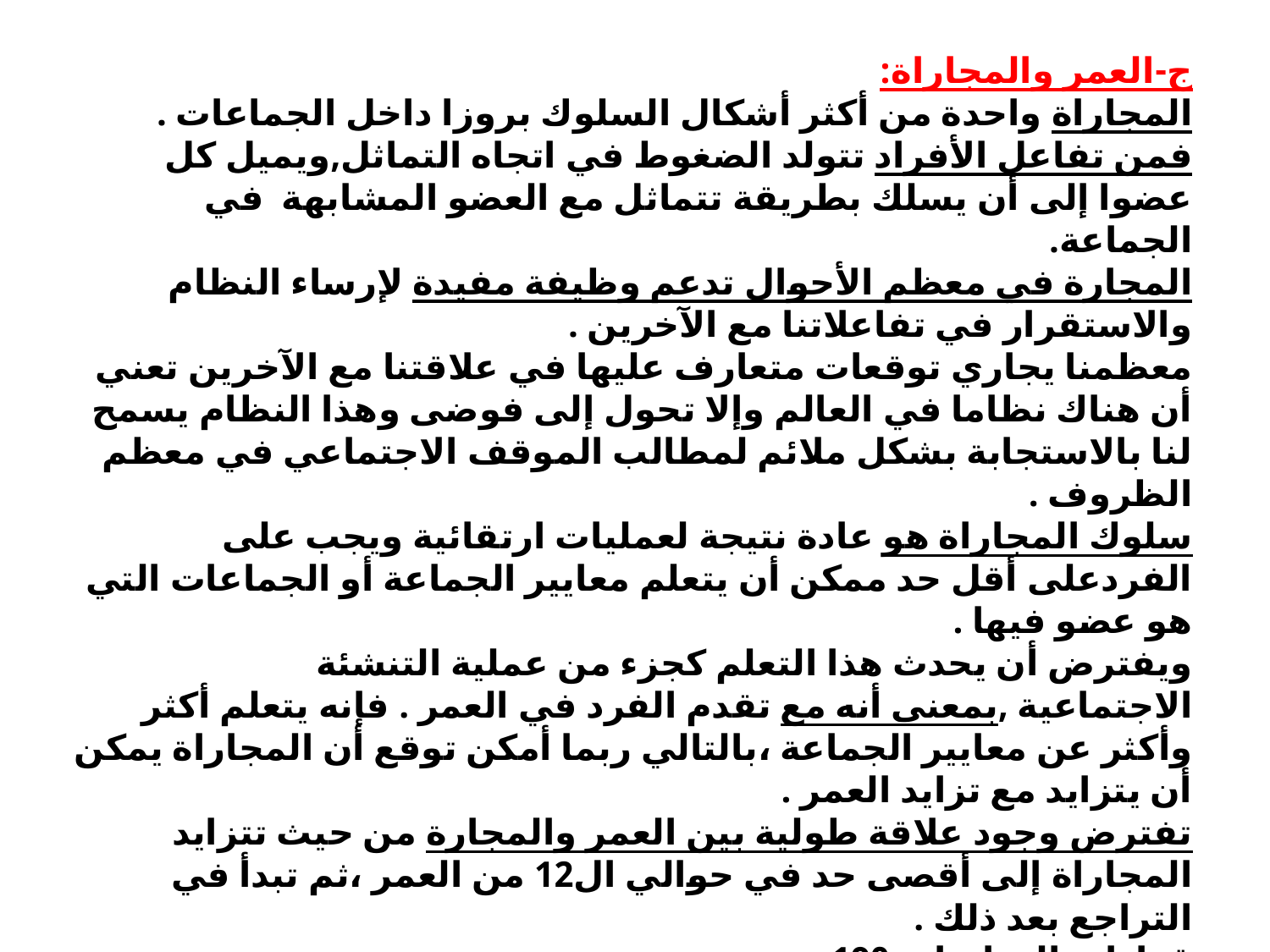

ج-العمر والمجاراة:
المجاراة واحدة من أكثر أشكال السلوك بروزا داخل الجماعات .
فمن تفاعل الأفراد تتولد الضغوط في اتجاه التماثل,ويميل كل عضوا إلى أن يسلك بطريقة تتماثل مع العضو المشابهة  في الجماعة.
المجارة في معظم الأحوال تدعم وظيفة مفيدة لإرساء النظام والاستقرار في تفاعلاتنا مع الآخرين .
معظمنا يجاري توقعات متعارف عليها في علاقتنا مع الآخرين تعني أن هناك نظاما في العالم وإلا تحول إلى فوضى وهذا النظام يسمح لنا بالاستجابة بشكل ملائم لمطالب الموقف الاجتماعي في معظم الظروف .
سلوك المجاراة هو عادة نتيجة لعمليات ارتقائية ويجب على الفردعلى أقل حد ممكن أن يتعلم معايير الجماعة أو الجماعات التي هو عضو فيها .
ويفترض أن يحدث هذا التعلم كجزء من عملية التنشئة الاجتماعية ,بمعنى أنه مع تقدم الفرد في العمر . فإنه يتعلم أكثر وأكثر عن معايير الجماعة ،بالتالي ربما أمكن توقع أن المجاراة يمكن أن يتزايد مع تزايد العمر .
تفترض وجود علاقة طولية بين العمر والمجارة من حيث تتزايد المجاراة إلى أقصى حد في حوالي ال12 من العمر ،ثم تبدأ في التراجع بعد ذلك .
قراءات الدراسات 190ص
خلاصة : هناك دليل على أن العمر الزمني لعضو الجماعة مرتبط بعدد من جوانب التفاعل الجماعة ومع زيادة العمر يكتسب الفرد عددا متزايدا من أنواع الاتصال مع الآخرين .
تتزايد المجاراة إلى أقصى أحد في عمر 12 سنة ثم تتناقص على الأقل في جماعات الأقران .